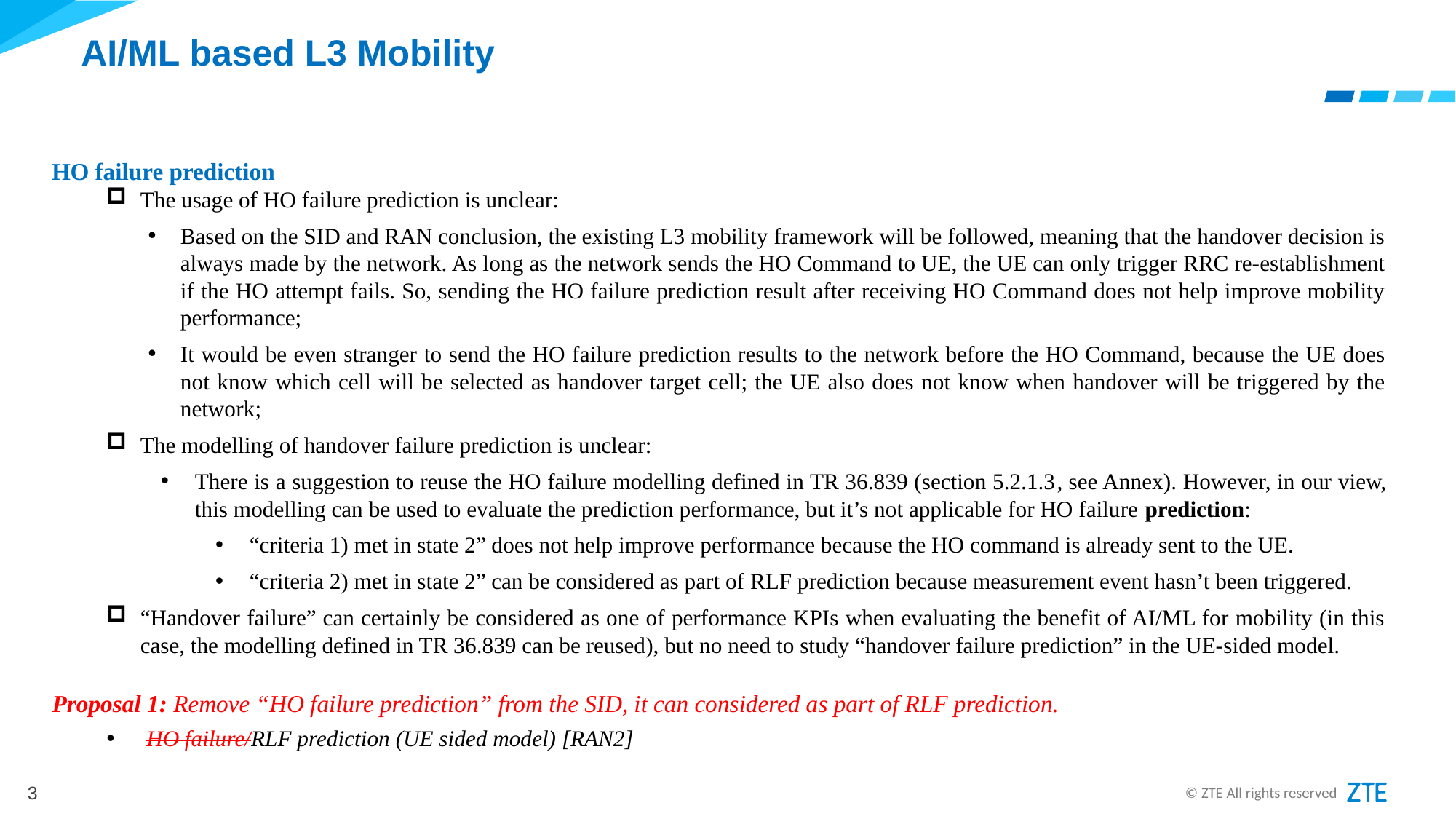

# AI/ML based L3 Mobility
HO failure prediction
The usage of HO failure prediction is unclear:
Based on the SID and RAN conclusion, the existing L3 mobility framework will be followed, meaning that the handover decision is always made by the network. As long as the network sends the HO Command to UE, the UE can only trigger RRC re-establishment if the HO attempt fails. So, sending the HO failure prediction result after receiving HO Command does not help improve mobility performance;
It would be even stranger to send the HO failure prediction results to the network before the HO Command, because the UE does not know which cell will be selected as handover target cell; the UE also does not know when handover will be triggered by the network;
The modelling of handover failure prediction is unclear:
There is a suggestion to reuse the HO failure modelling defined in TR 36.839 (section 5.2.1.3, see Annex). However, in our view, this modelling can be used to evaluate the prediction performance, but it’s not applicable for HO failure prediction:
“criteria 1) met in state 2” does not help improve performance because the HO command is already sent to the UE.
“criteria 2) met in state 2” can be considered as part of RLF prediction because measurement event hasn’t been triggered.
“Handover failure” can certainly be considered as one of performance KPIs when evaluating the benefit of AI/ML for mobility (in this case, the modelling defined in TR 36.839 can be reused), but no need to study “handover failure prediction” in the UE-sided model.
Proposal 1: Remove “HO failure prediction” from the SID, it can considered as part of RLF prediction.
 HO failure/RLF prediction (UE sided model) [RAN2]